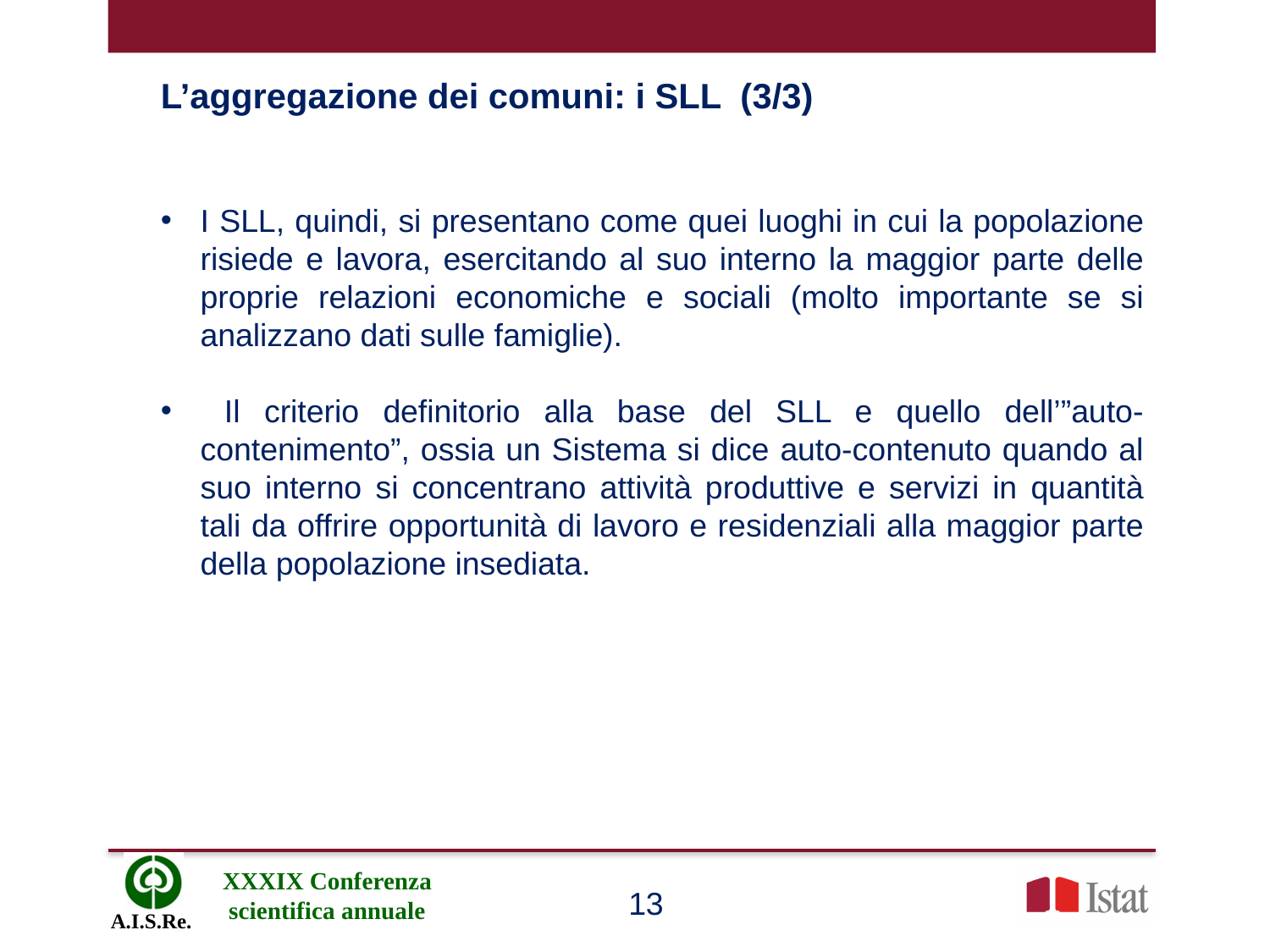

L’aggregazione dei comuni: i SLL  (3/3)

I SLL, quindi, si presentano come quei luoghi in cui la popolazione risiede e lavora, esercitando al suo interno la maggior parte delle proprie relazioni economiche e sociali (molto importante se si analizzano dati sulle famiglie).

 Il criterio definitorio alla base del SLL e quello dell’”auto-contenimento”, ossia un Sistema si dice auto-contenuto quando al suo interno si concentrano attività produttive e servizi in quantità tali da offrire opportunità di lavoro e residenziali alla maggior parte della popolazione insediata.

13